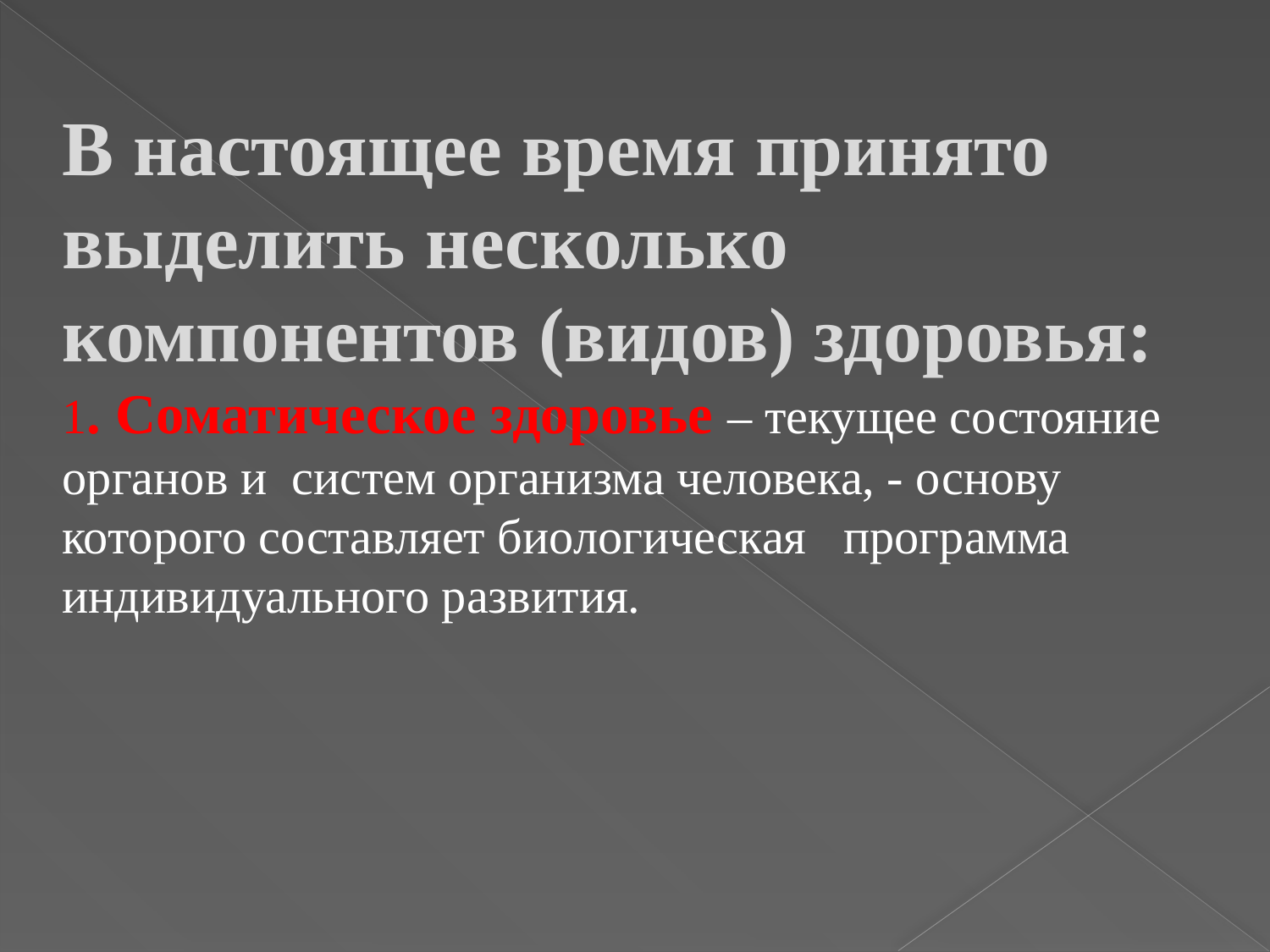

В настоящее время принято выделить несколько компонентов (видов) здоровья:
1. Соматическое здоровье – текущее состояние органов и  систем организма человека, - основу которого составляет биологическая   программа индивидуального развития.